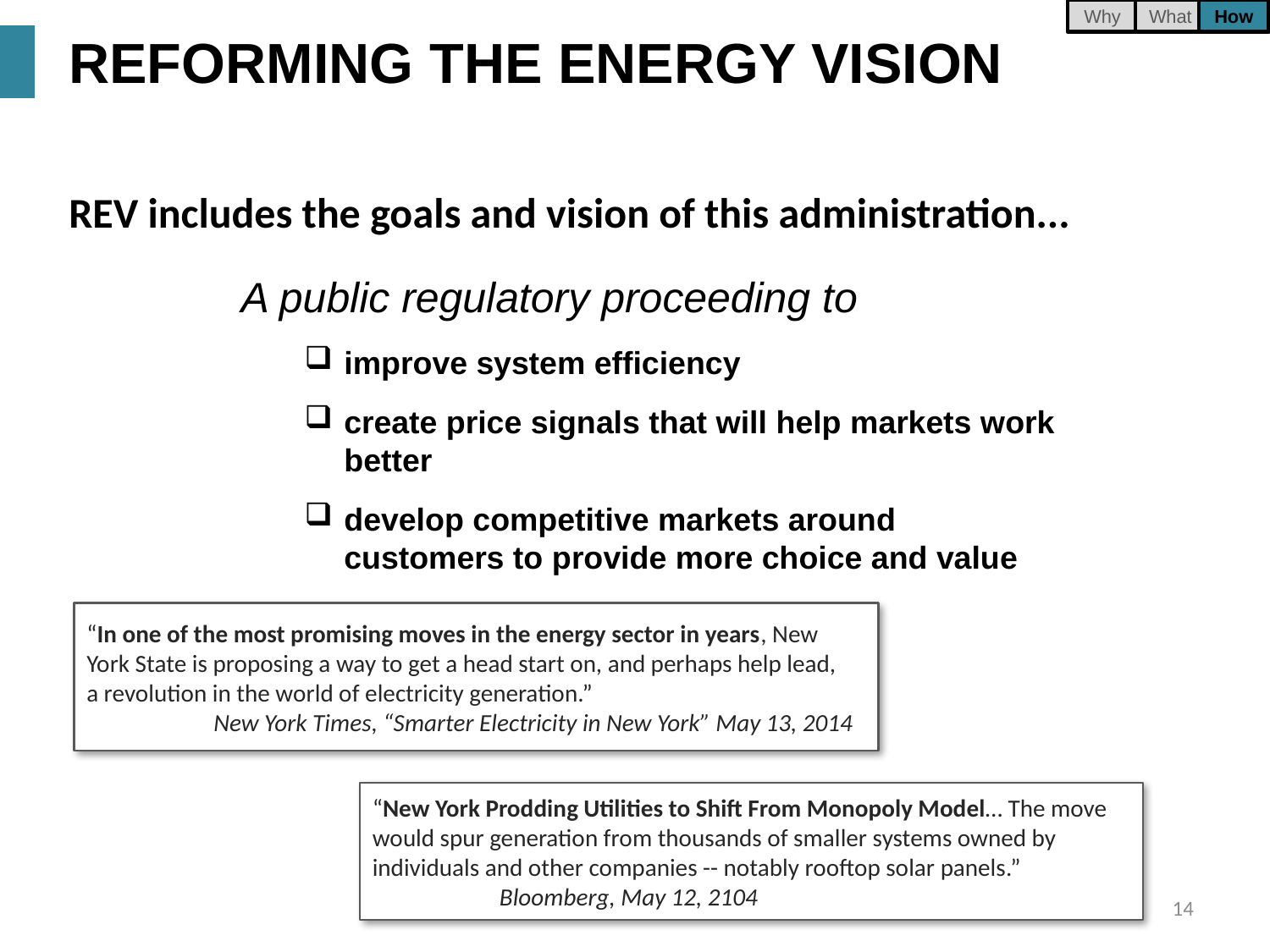

Why
What
How
REFORMING THE ENERGY VISION

REV includes the goals and vision of this administration...
A public regulatory proceeding to
improve system efficiency
create price signals that will help markets work better
develop competitive markets around customers to provide more choice and value
“In one of the most promising moves in the energy sector in years, New York State is proposing a way to get a head start on, and perhaps help lead,
a revolution in the world of electricity generation.”
	New York Times, “Smarter Electricity in New York” May 13, 2014
“New York Prodding Utilities to Shift From Monopoly Model… The move would spur generation from thousands of smaller systems owned by individuals and other companies -- notably rooftop solar panels.”
	Bloomberg, May 12, 2104
14